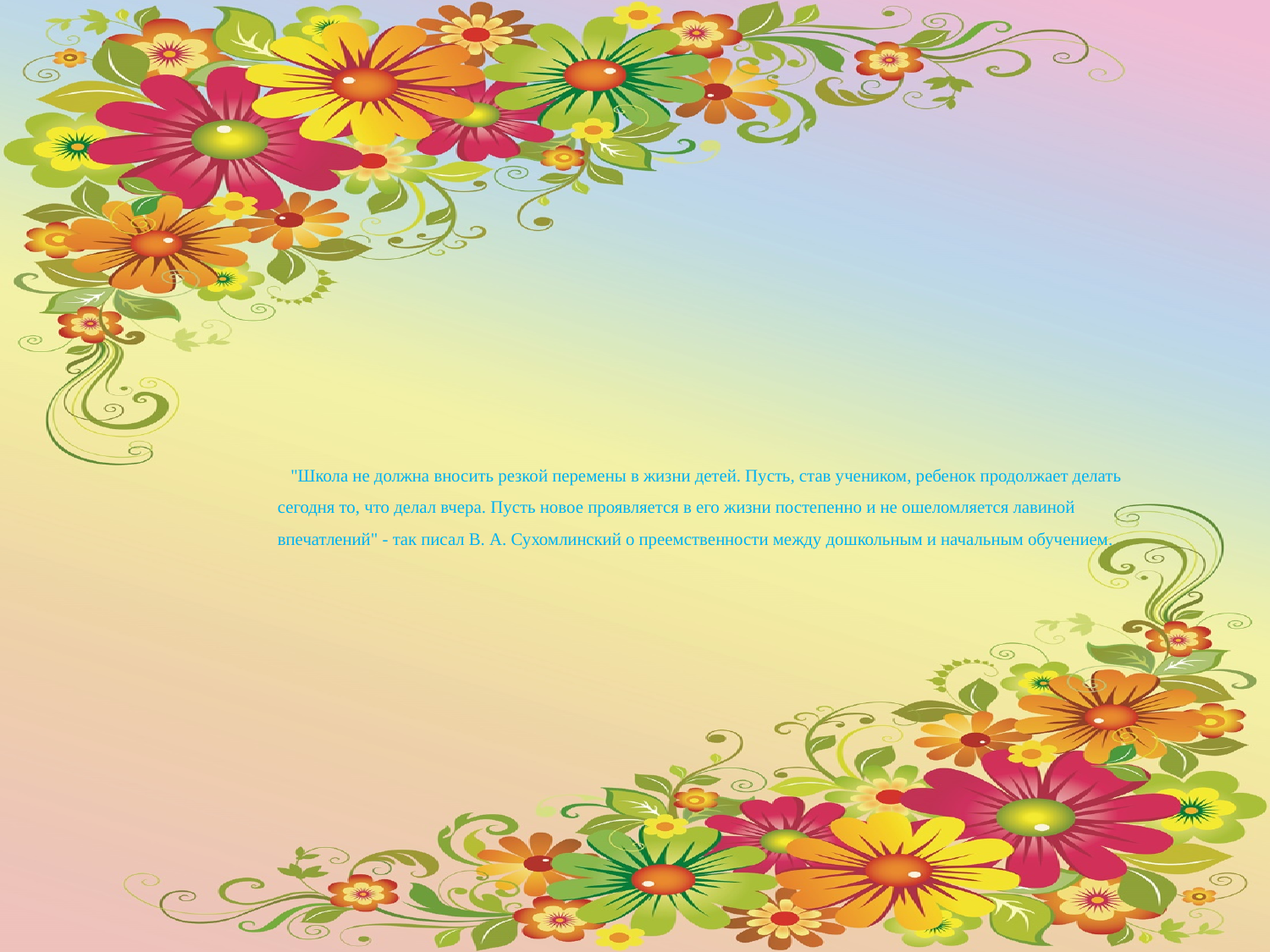

# "Школа не должна вносить резкой перемены в жизни детей. Пусть, став учеником, ребенок продолжает делать сегодня то, что делал вчера. Пусть новое проявляется в его жизни постепенно и не ошеломляется лавиной впечатлений" - так писал В. А. Сухомлинский о преемственности между дошкольным и начальным обучением.